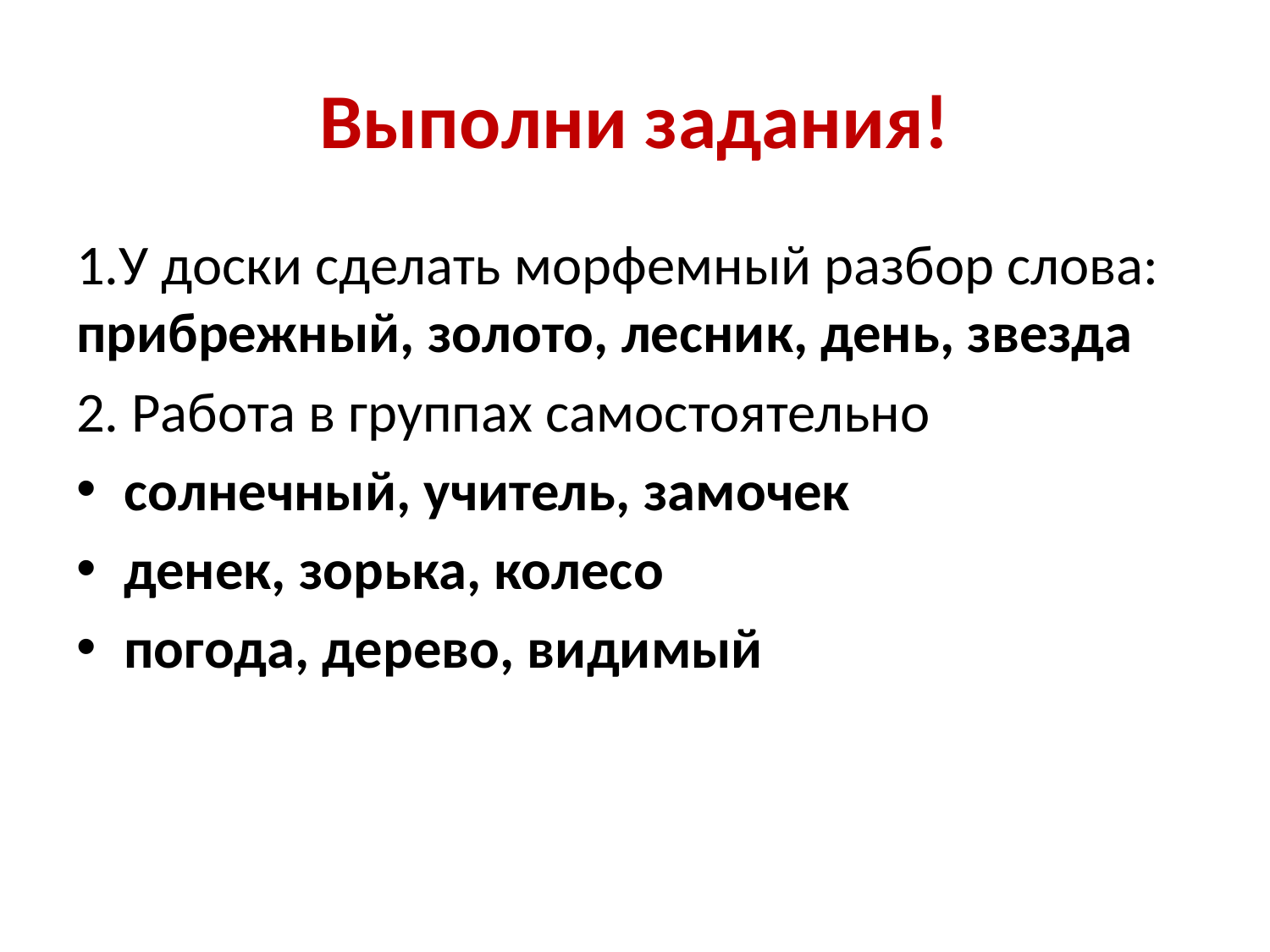

# Выполни задания!
1.У доски сделать морфемный разбор слова: прибрежный, золото, лесник, день, звезда
2. Работа в группах самостоятельно
солнечный, учитель, замочек
денек, зорька, колесо
погода, дерево, видимый